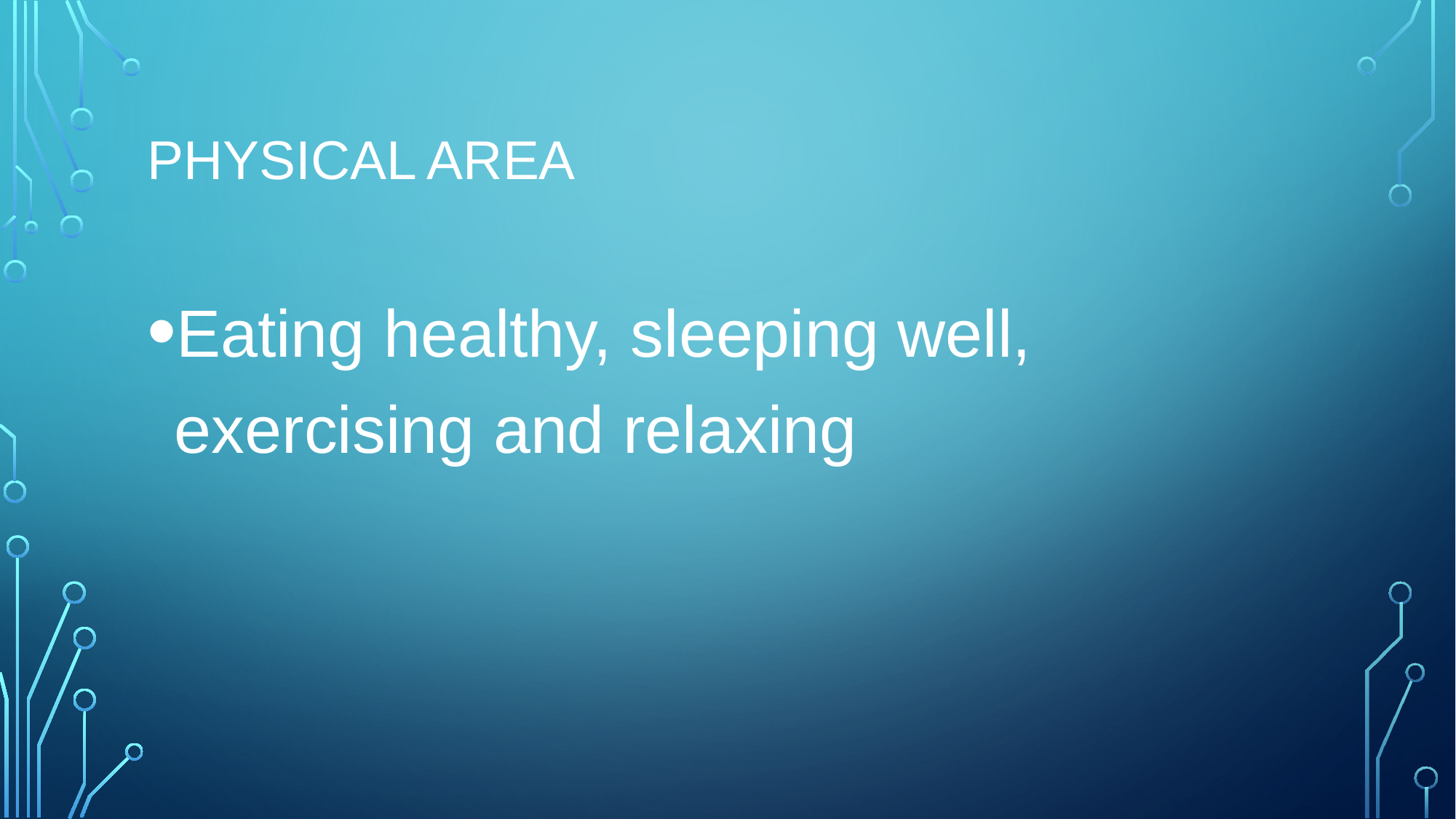

# Physical area
Eating healthy, sleeping well, exercising and relaxing